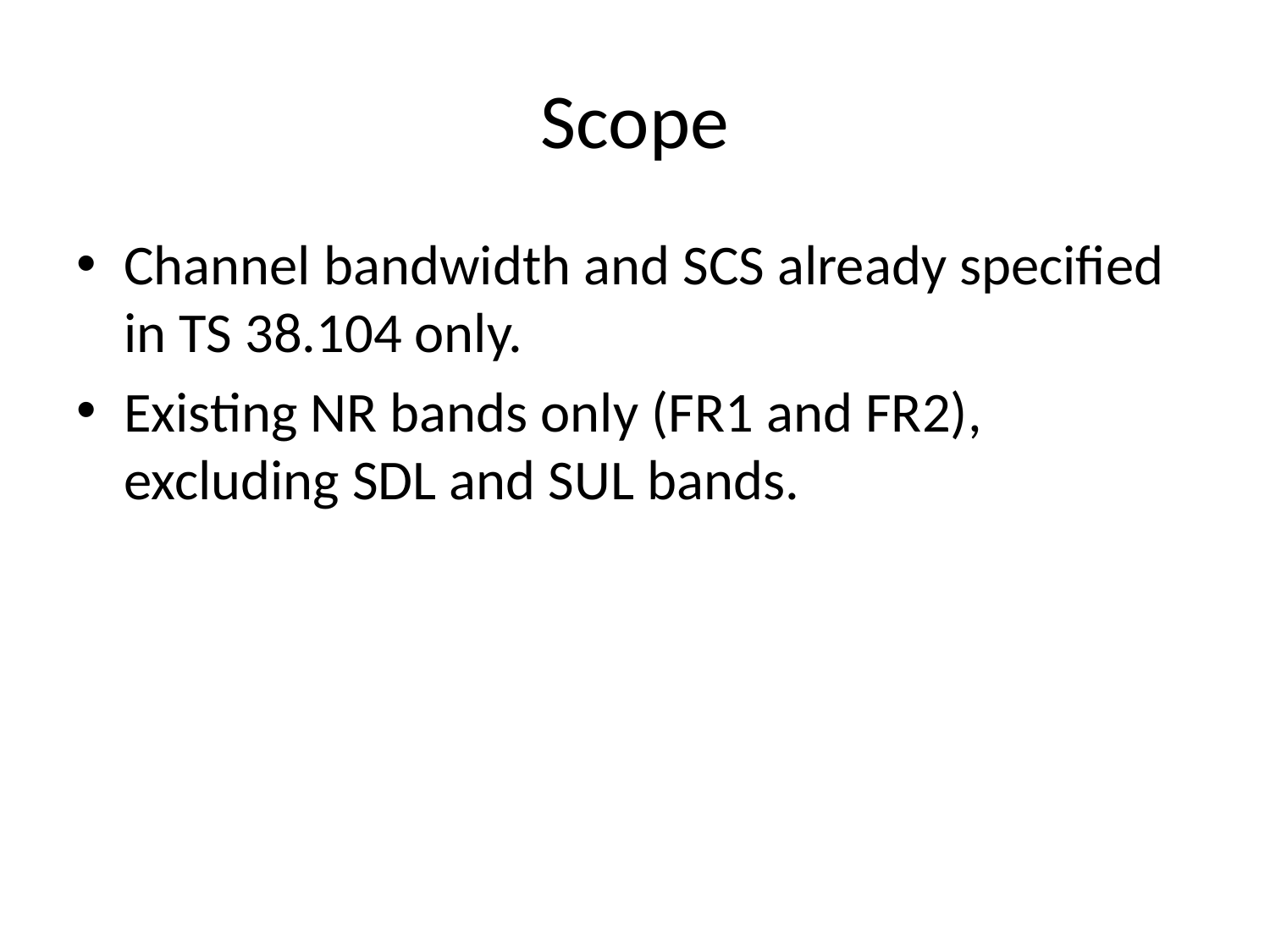

# Scope
Channel bandwidth and SCS already specified in TS 38.104 only.
Existing NR bands only (FR1 and FR2), excluding SDL and SUL bands.